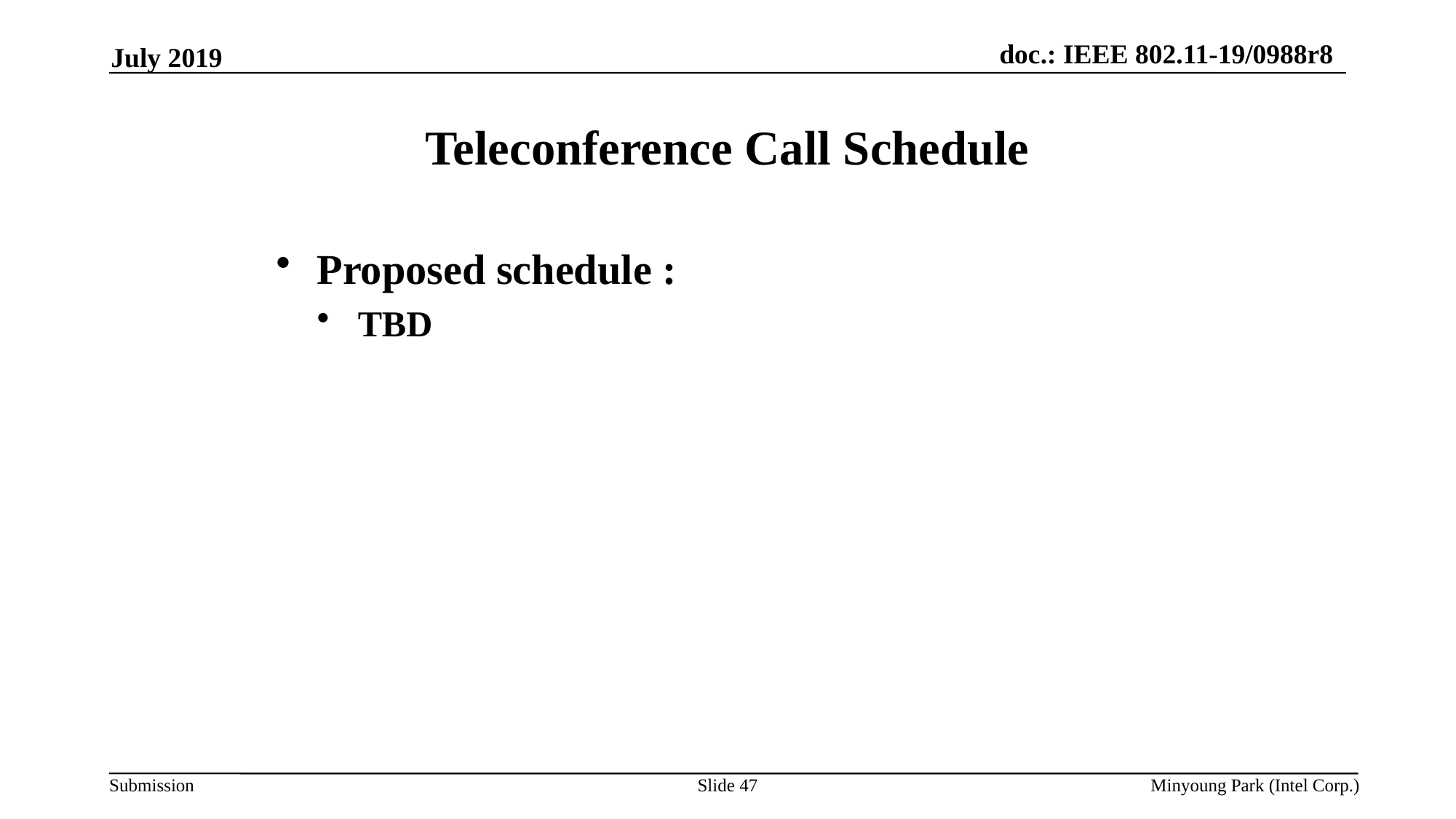

July 2019
# Teleconference Call Schedule
Proposed schedule :
TBD

Slide 47
Minyoung Park (Intel Corp.)